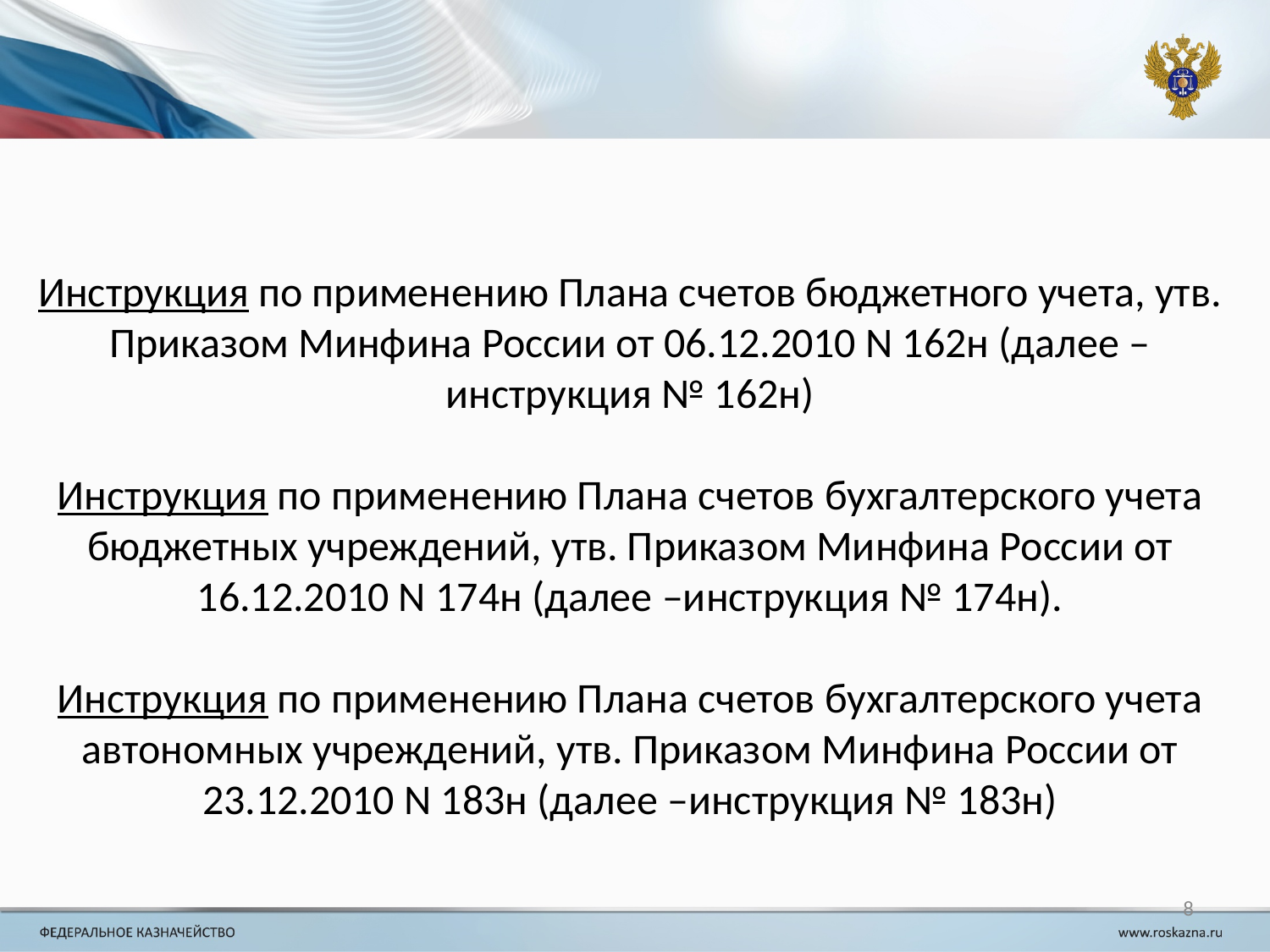

Инструкция по применению Плана счетов бюджетного учета, утв. Приказом Минфина России от 06.12.2010 N 162н (далее –инструкция № 162н)

Инструкция по применению Плана счетов бухгалтерского учета бюджетных учреждений, утв. Приказом Минфина России от 16.12.2010 N 174н (далее –инструкция № 174н).

Инструкция по применению Плана счетов бухгалтерского учета автономных учреждений, утв. Приказом Минфина России от 23.12.2010 N 183н (далее –инструкция № 183н)
8